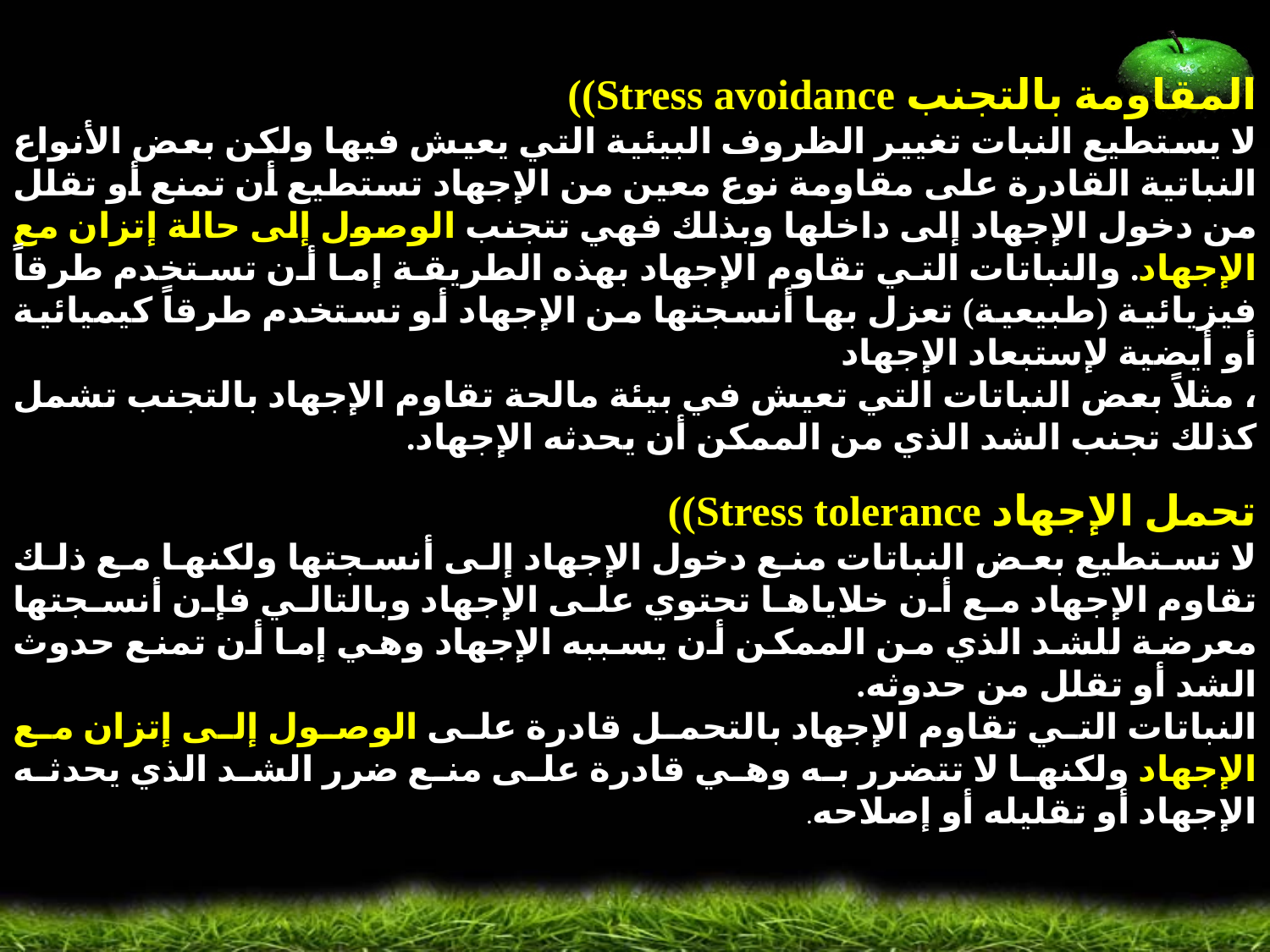

المقاومة بالتجنب Stress avoidance))
لا يستطيع النبات تغيير الظروف البيئية التي يعيش فيها ولكن بعض الأنواع النباتية القادرة على مقاومة نوع معين من الإجهاد تستطيع أن تمنع أو تقلل من دخول الإجهاد إلى داخلها وبذلك فهي تتجنب الوصول إلى حالة إتزان مع الإجهاد. والنباتات التي تقاوم الإجهاد بهذه الطريقة إما أن تستخدم طرقاً فيزيائية (طبيعية) تعزل بها أنسجتها من الإجهاد أو تستخدم طرقاً كيميائية أو أيضية لإستبعاد الإجهاد
، مثلاً بعض النباتات التي تعيش في بيئة مالحة تقاوم الإجهاد بالتجنب تشمل كذلك تجنب الشد الذي من الممكن أن يحدثه الإجهاد.
تحمل الإجهاد Stress tolerance))
لا تستطيع بعض النباتات منع دخول الإجهاد إلى أنسجتها ولكنها مع ذلك تقاوم الإجهاد مع أن خلاياها تحتوي على الإجهاد وبالتالي فإن أنسجتها معرضة للشد الذي من الممكن أن يسببه الإجهاد وهي إما أن تمنع حدوث الشد أو تقلل من حدوثه.
النباتات التي تقاوم الإجهاد بالتحمل قادرة على الوصول إلى إتزان مع الإجهاد ولكنها لا تتضرر به وهي قادرة على منع ضرر الشد الذي يحدثه الإجهاد أو تقليله أو إصلاحه.